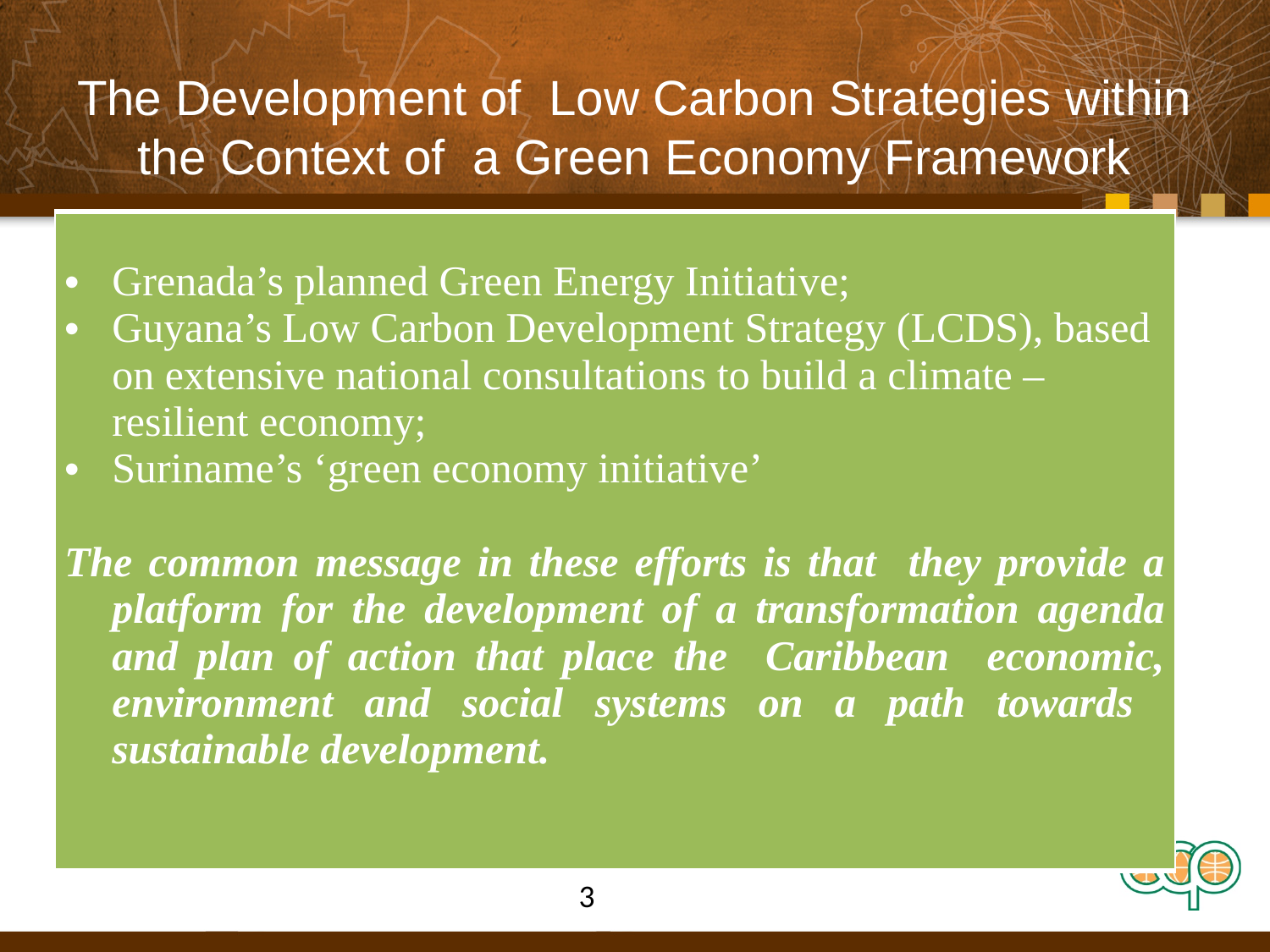

# The Development of  Low Carbon Strategies within the Context of  a Green Economy Framework
| Grenada’s planned Green Energy Initiative; Guyana’s Low Carbon Development Strategy (LCDS), based on extensive national consultations to build a climate –resilient economy; Suriname’s ‘green economy initiative’ The common message in these efforts is that they provide a platform for the development of a transformation agenda and plan of action that place the Caribbean economic, environment and social systems on a path towards sustainable development. |
| --- |
	3